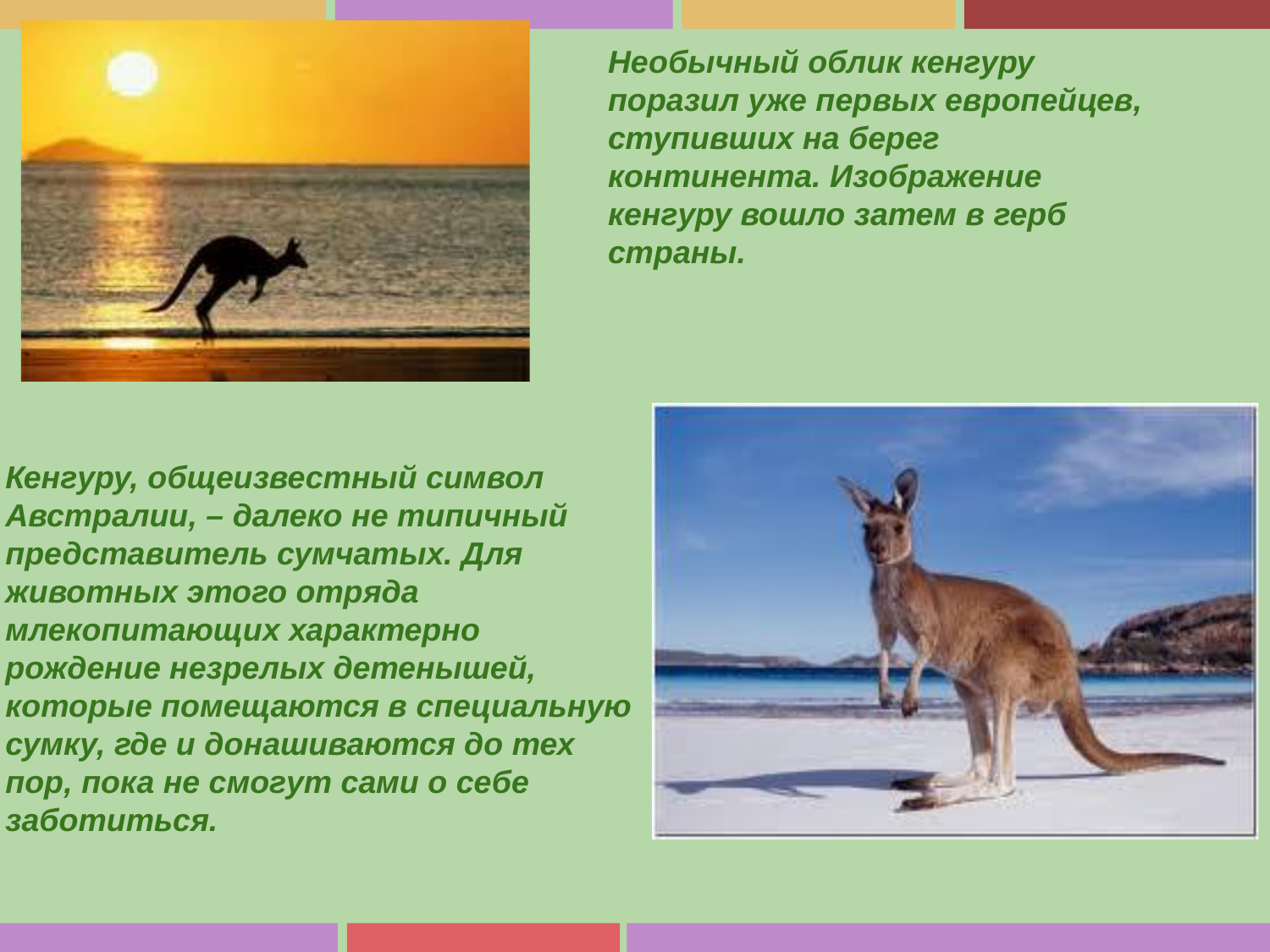

Необычный облик кенгуру поразил уже первых европейцев, ступивших на берег континента. Изображение кенгуру вошло затем в герб страны.

Кенгуру, общеизвестный символ Австралии, – далеко не типичный представитель сумчатых. Для животных этого отряда млекопитающих характерно рождение незрелых детенышей, которые помещаются в специальную сумку, где и донашиваются до тех пор, пока не смогут сами о себе заботиться.